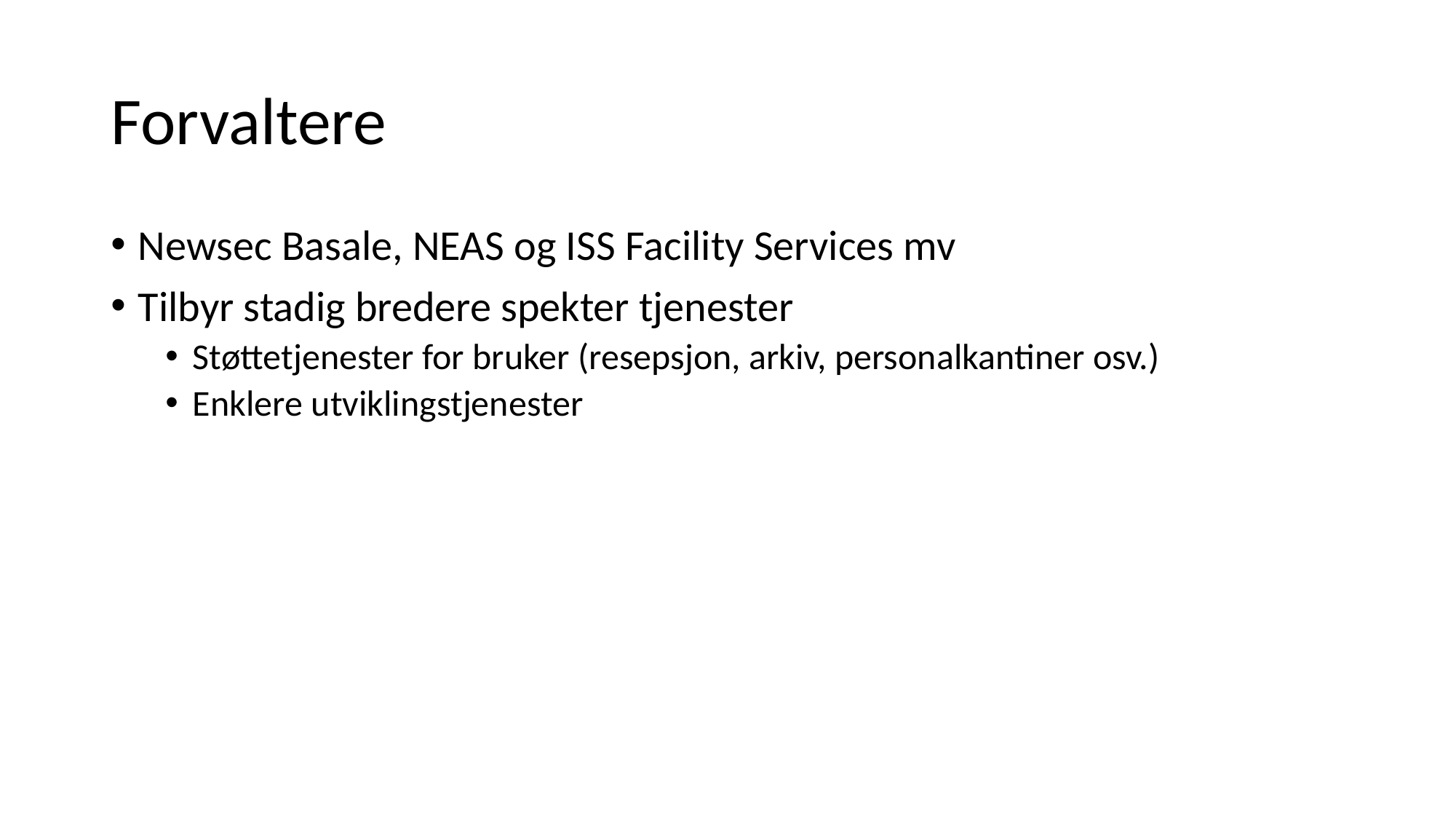

# Forvaltere
Newsec Basale, NEAS og ISS Facility Services mv
Tilbyr stadig bredere spekter tjenester
Støttetjenester for bruker (resepsjon, arkiv, personalkantiner osv.)
Enklere utviklingstjenester